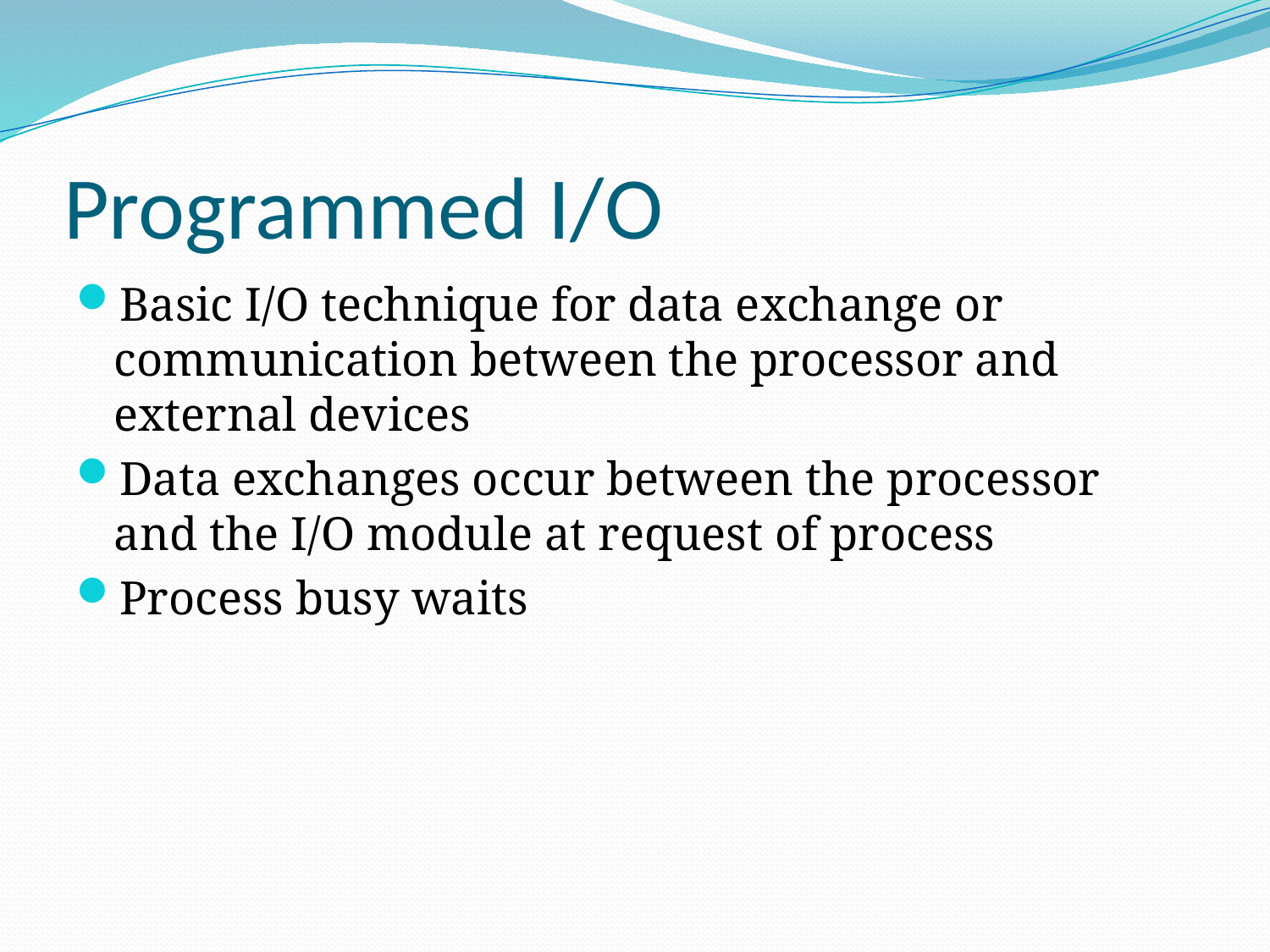

# Programmed I/O
Basic I/O technique for data exchange or communication between the processor and external devices
Data exchanges occur between the processor and the I/O module at request of process
Process busy waits